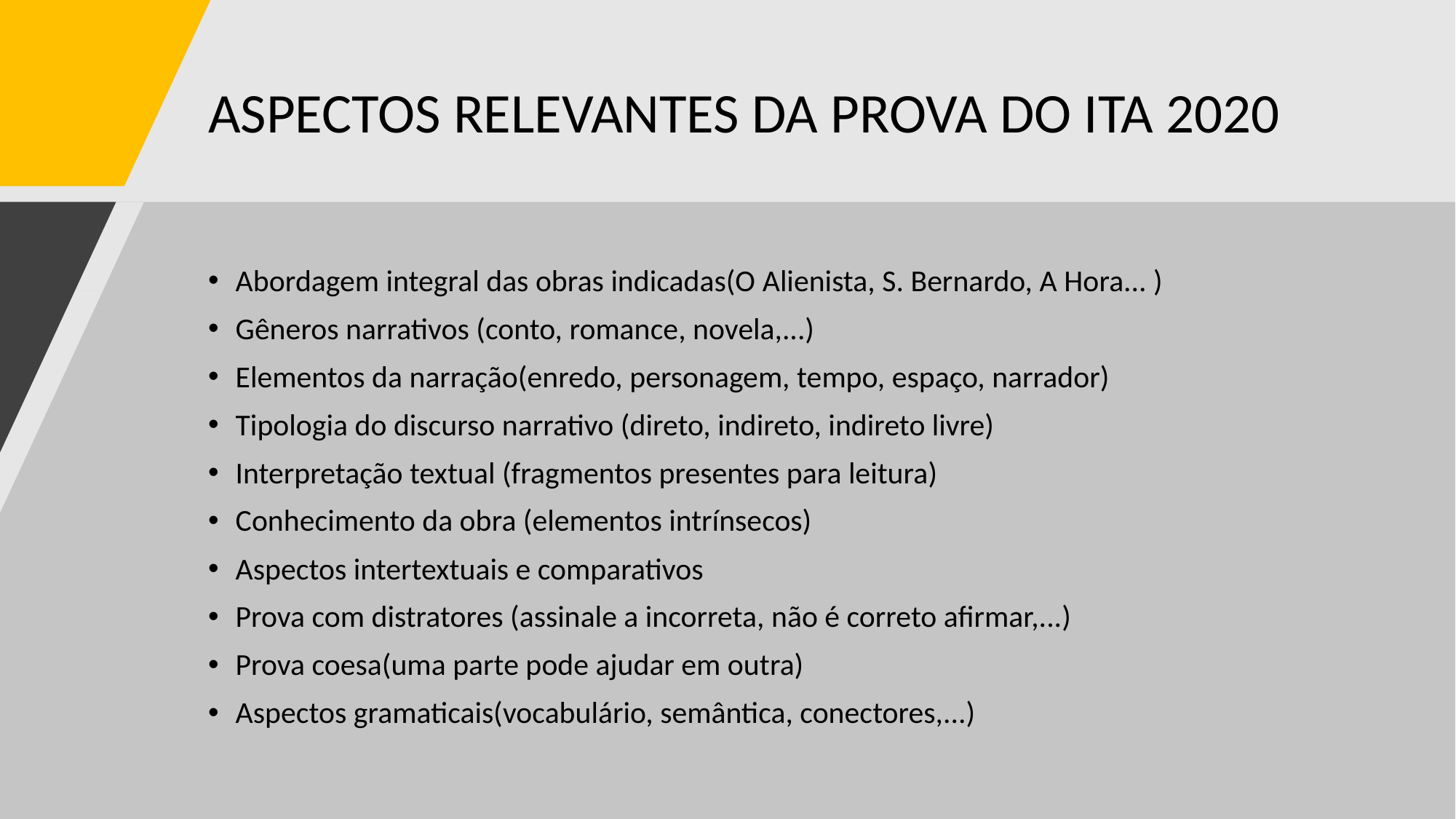

# ASPECTOS RELEVANTES DA PROVA DO ITA 2020

Abordagem integral das obras indicadas(O Alienista, S. Bernardo, A Hora... )
Gêneros narrativos (conto, romance, novela,...)
Elementos da narração(enredo, personagem, tempo, espaço, narrador)
Tipologia do discurso narrativo (direto, indireto, indireto livre)
Interpretação textual (fragmentos presentes para leitura)
Conhecimento da obra (elementos intrínsecos)
Aspectos intertextuais e comparativos
Prova com distratores (assinale a incorreta, não é correto afirmar,...)
Prova coesa(uma parte pode ajudar em outra)
Aspectos gramaticais(vocabulário, semântica, conectores,...)